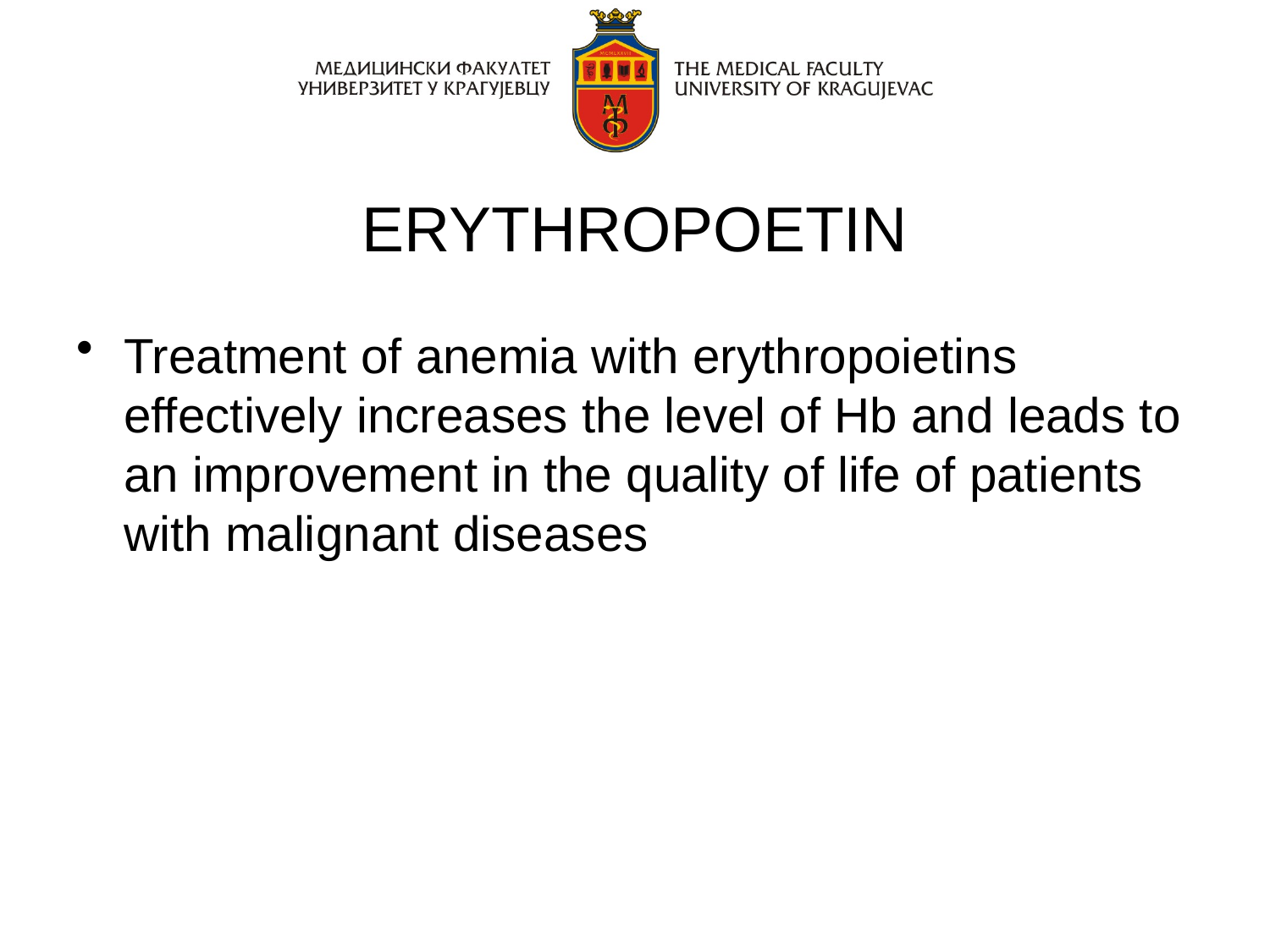

# ERYTHROPOETIN
Treatment of anemia with erythropoietins effectively increases the level of Hb and leads to an improvement in the quality of life of patients with malignant diseases